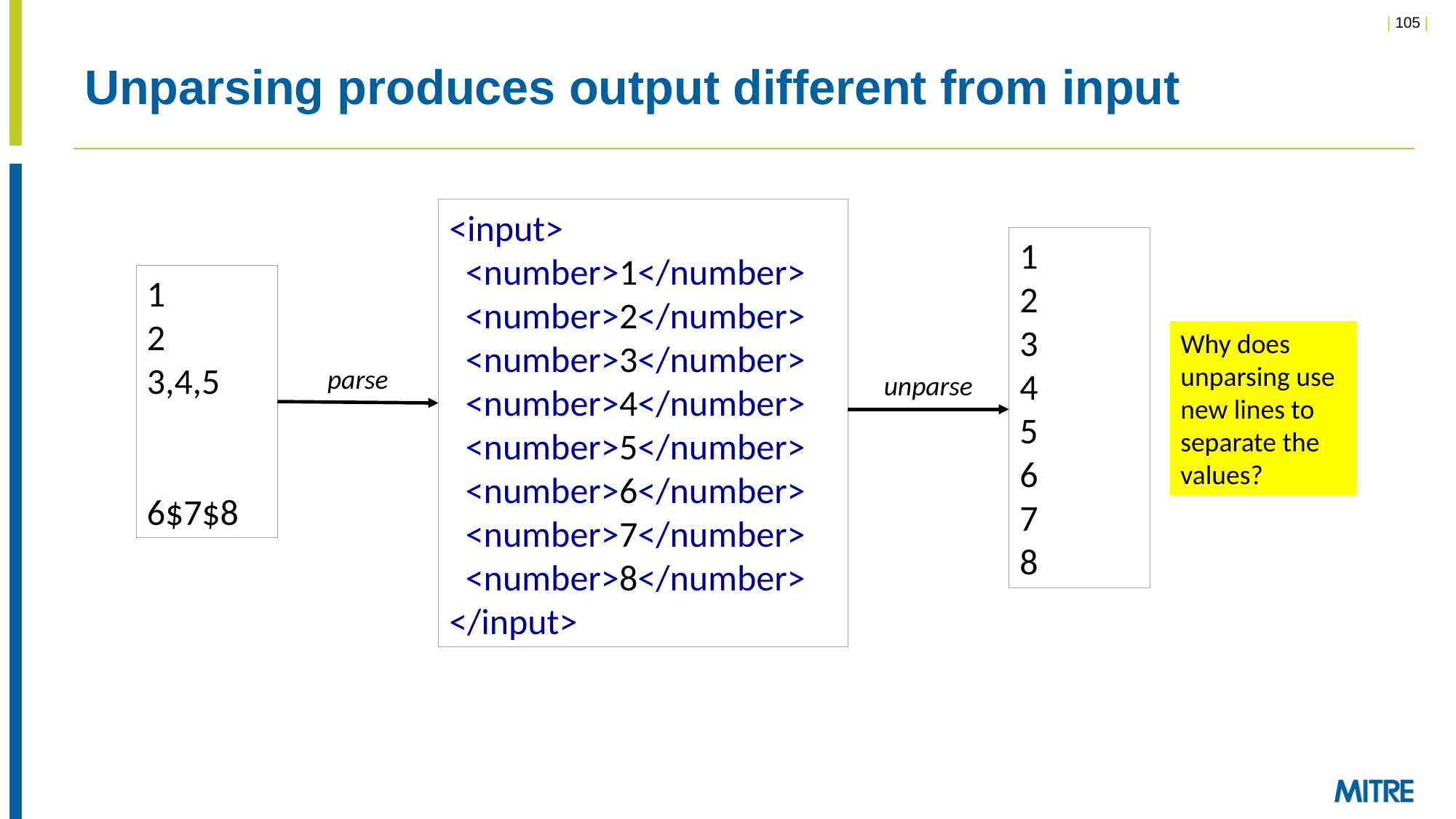

# Unparsing produces output different from input
<input>
  <number>1</number>
  <number>2</number>
  <number>3</number>
  <number>4</number>
  <number>5</number>
  <number>6</number>
  <number>7</number>
  <number>8</number>
</input>
1
2
3
4
5
6
7
8
1
2
3,4,5
6$7$8
Why does unparsing use new lines to separate the values?
parse
unparse